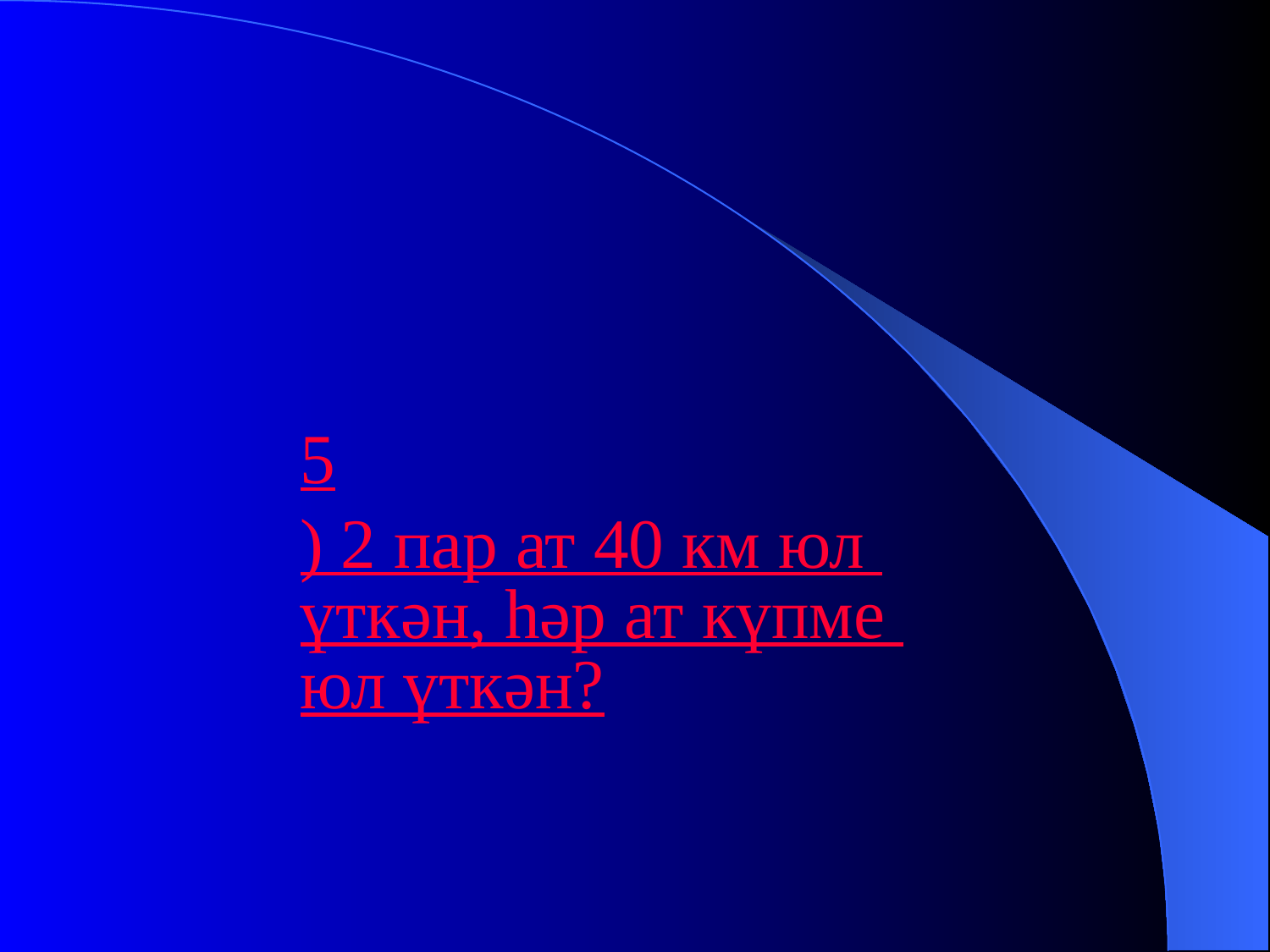

5) 2 пар ат 40 км юл үткән, һәр ат күпме юл үткән?